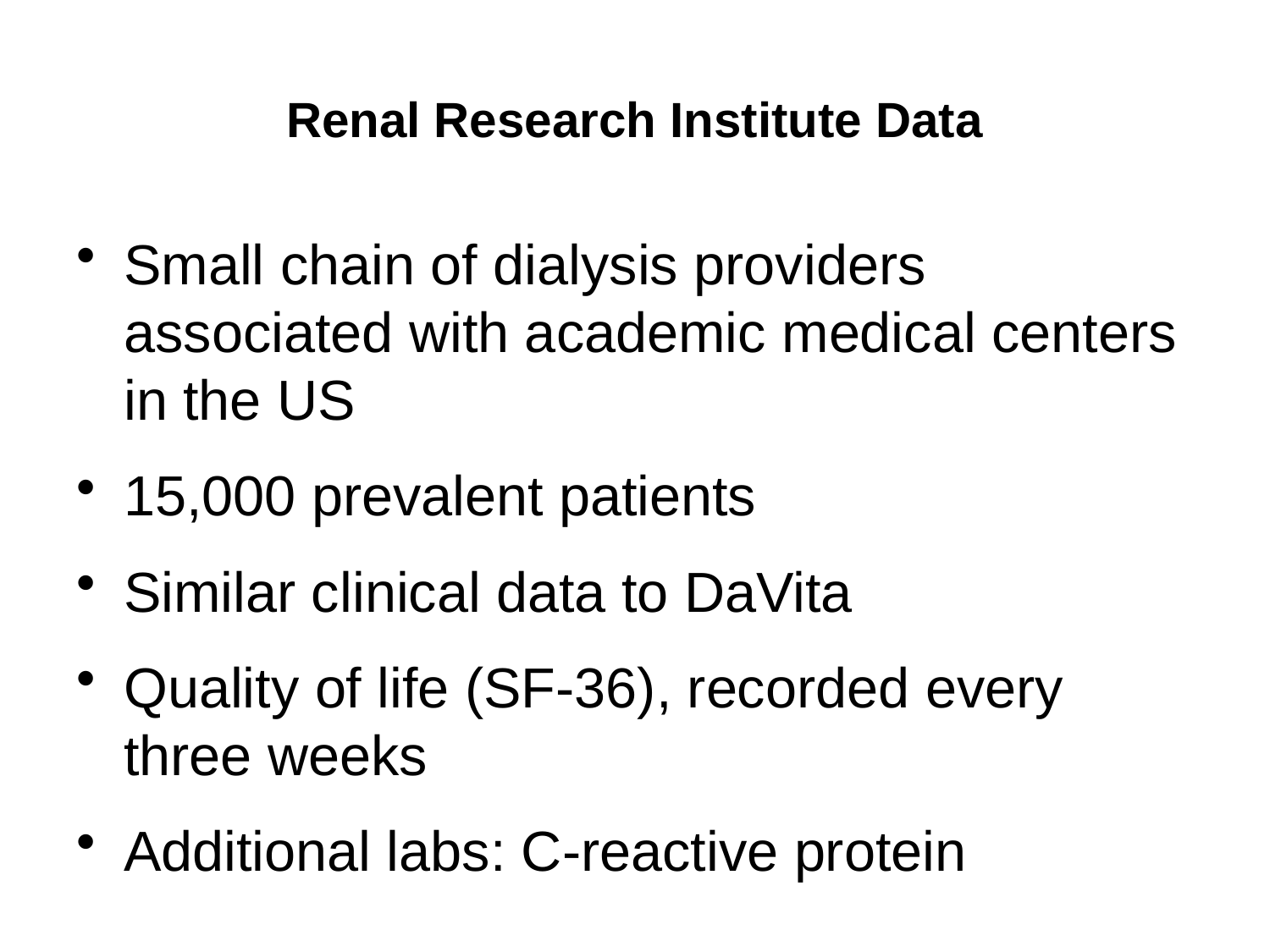

# Renal Research Institute Data
Small chain of dialysis providers associated with academic medical centers in the US
15,000 prevalent patients
Similar clinical data to DaVita
Quality of life (SF-36), recorded every three weeks
Additional labs: C-reactive protein